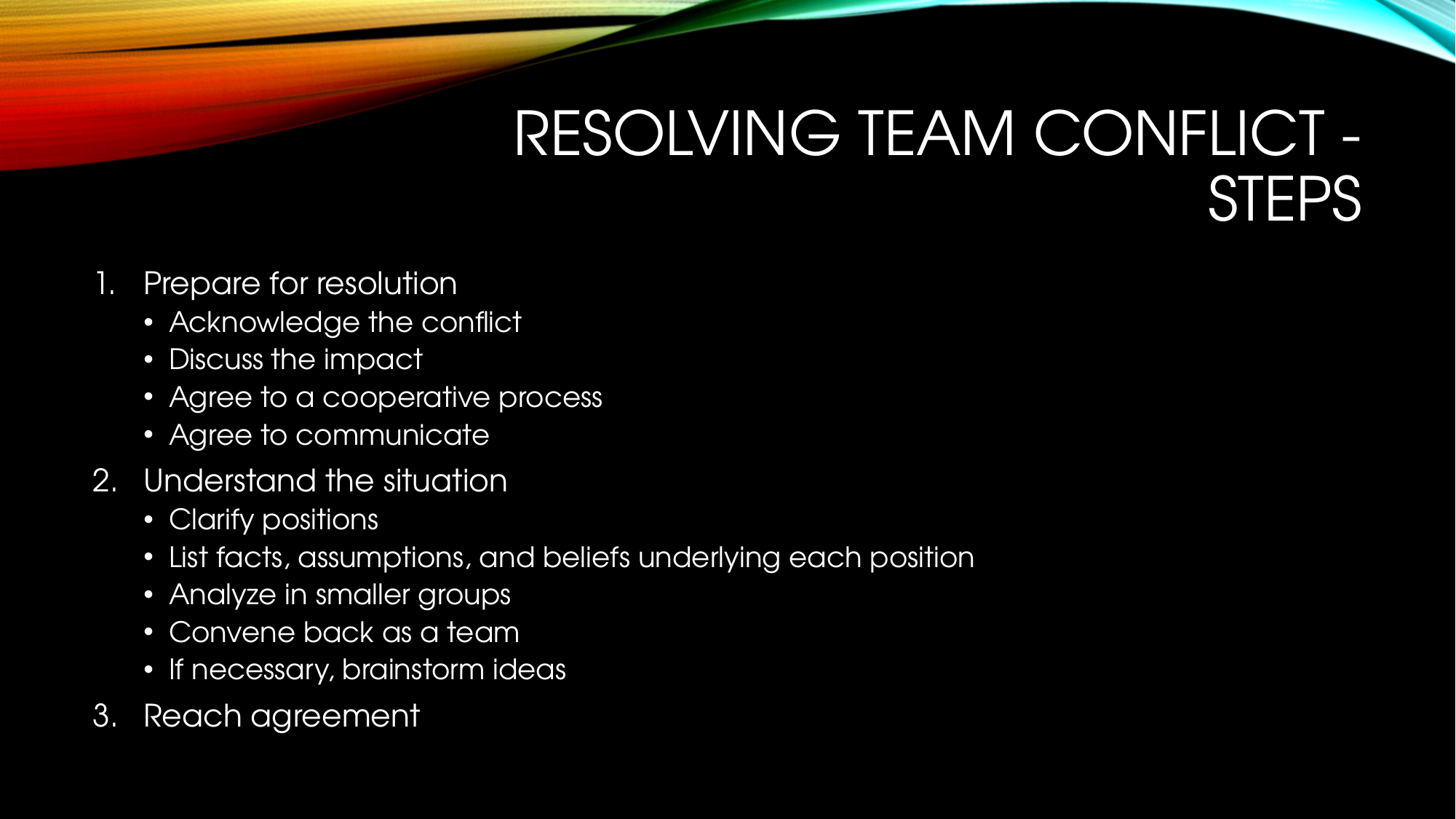

# Resolving Team Conflict - steps
Prepare for resolution
Acknowledge the conflict
Discuss the impact
Agree to a cooperative process
Agree to communicate
Understand the situation
Clarify positions
List facts, assumptions, and beliefs underlying each position
Analyze in smaller groups
Convene back as a team
If necessary, brainstorm ideas
Reach agreement